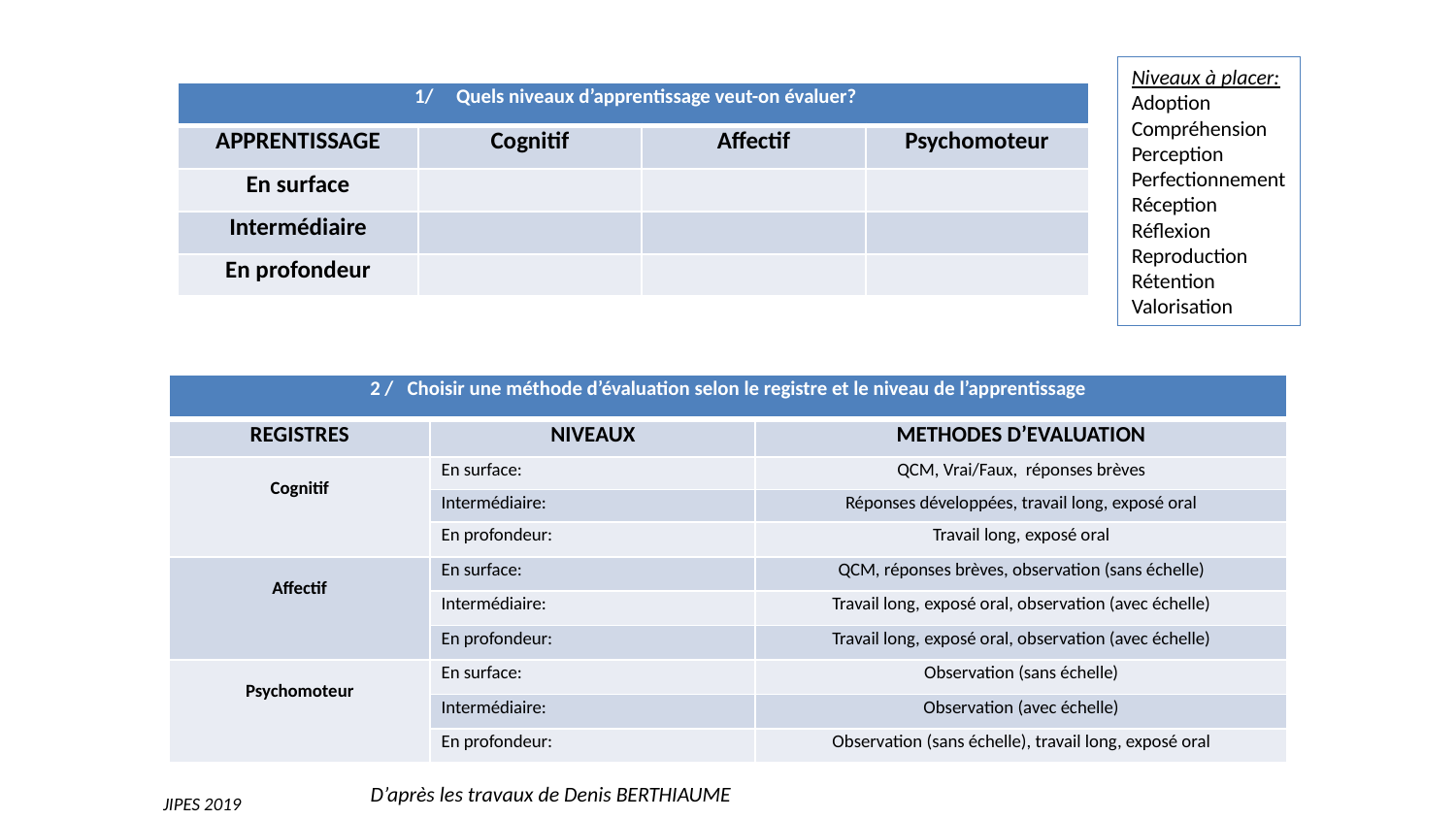

Niveaux à placer:
Adoption
Compréhension
Perception
Perfectionnement
Réception
Réflexion
Reproduction
Rétention
Valorisation
| 1/ Quels niveaux d’apprentissage veut-on évaluer? |  |  |  |
| --- | --- | --- | --- |
| APPRENTISSAGE | Cognitif | Affectif | Psychomoteur |
| En surface |  |  |  |
| Intermédiaire |  |  |  |
| En profondeur |  |  |  |
| 2 / Choisir une méthode d’évaluation selon le registre et le niveau de l’apprentissage |  |  |
| --- | --- | --- |
| REGISTRES | NIVEAUX | METHODES D’EVALUATION |
| Cognitif | En surface: | QCM, Vrai/Faux, réponses brèves |
|  | Intermédiaire: | Réponses développées, travail long, exposé oral |
|  | En profondeur: | Travail long, exposé oral |
| Affectif | En surface: | QCM, réponses brèves, observation (sans échelle) |
|  | Intermédiaire: | Travail long, exposé oral, observation (avec échelle) |
|  | En profondeur: | Travail long, exposé oral, observation (avec échelle) |
| Psychomoteur | En surface: | Observation (sans échelle) |
|  | Intermédiaire: | Observation (avec échelle) |
|  | En profondeur: | Observation (sans échelle), travail long, exposé oral |
D’après les travaux de Denis BERTHIAUME
JIPES 2019